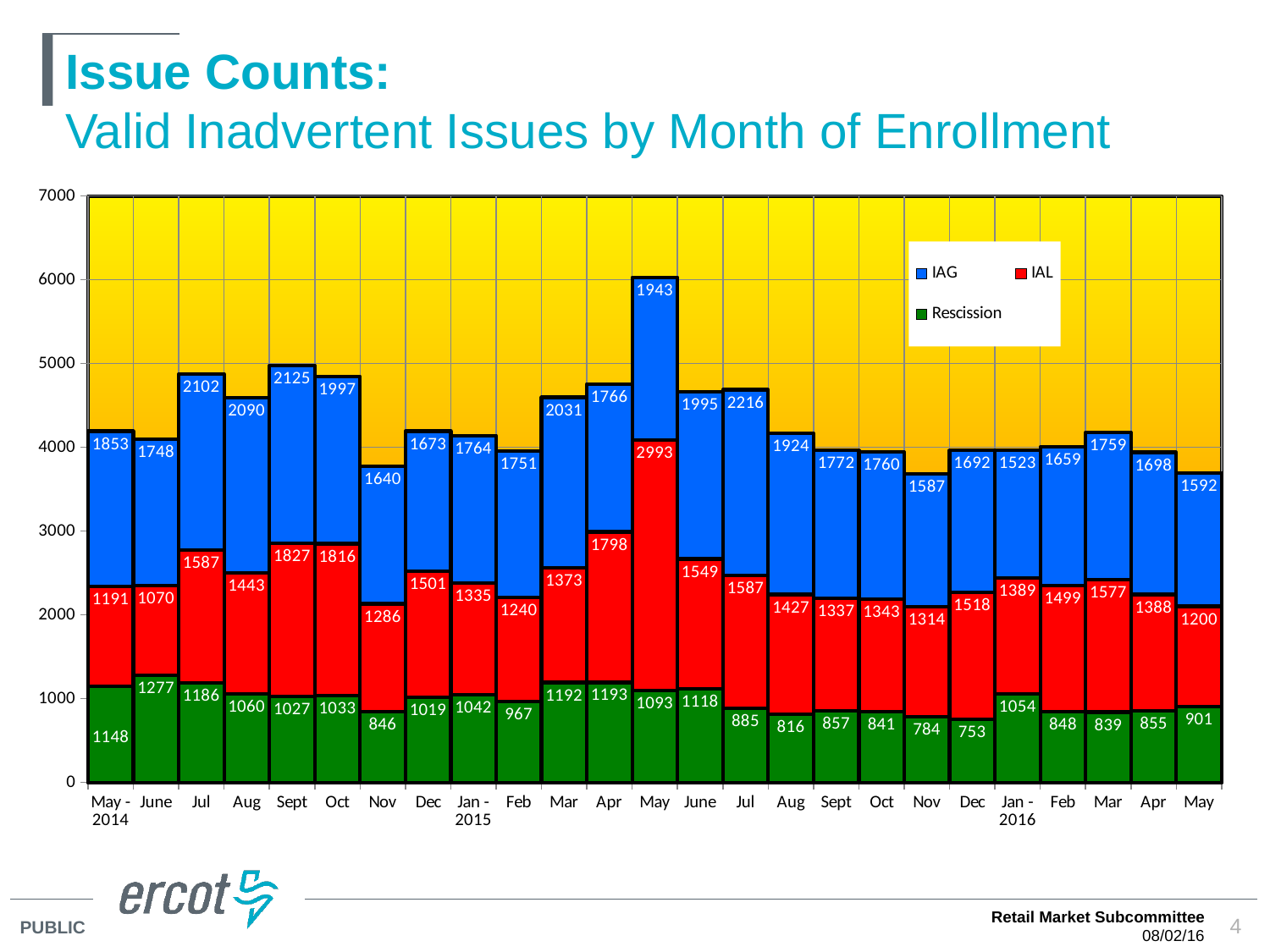

# Issue Counts: Valid Inadvertent Issues by Month of Enrollment

### Chart

| Category | Rescission | IAL | IAG |
|---|---|---|---|
| May - 2014 | 1148.0 | 1191.0 | 1853.0 |
| June | 1277.0 | 1070.0 | 1748.0 |
| Jul | 1186.0 | 1587.0 | 2102.0 |
| Aug | 1060.0 | 1443.0 | 2090.0 |
| Sept | 1027.0 | 1827.0 | 2125.0 |
| Oct | 1033.0 | 1816.0 | 1997.0 |
| Nov | 846.0 | 1286.0 | 1640.0 |
| Dec | 1019.0 | 1501.0 | 1673.0 |
| Jan - 2015 | 1042.0 | 1335.0 | 1764.0 |
| Feb | 967.0 | 1240.0 | 1751.0 |
| Mar | 1192.0 | 1373.0 | 2031.0 |
| Apr | 1193.0 | 1798.0 | 1766.0 |
| May | 1093.0 | 2993.0 | 1943.0 |
| June | 1118.0 | 1549.0 | 1995.0 |
| Jul | 885.0 | 1587.0 | 2216.0 |
| Aug | 816.0 | 1427.0 | 1924.0 |
| Sept | 857.0 | 1337.0 | 1772.0 |
| Oct | 841.0 | 1343.0 | 1760.0 |
| Nov | 784.0 | 1314.0 | 1587.0 |
| Dec | 753.0 | 1518.0 | 1692.0 |
| Jan - 2016 | 1054.0 | 1389.0 | 1523.0 |
| Feb | 848.0 | 1499.0 | 1659.0 |
| Mar | 839.0 | 1577.0 | 1759.0 |
| Apr | 855.0 | 1388.0 | 1698.0 |
| May | 901.0 | 1200.0 | 1592.0 |
Retail Market Subcommittee
08/02/16
4